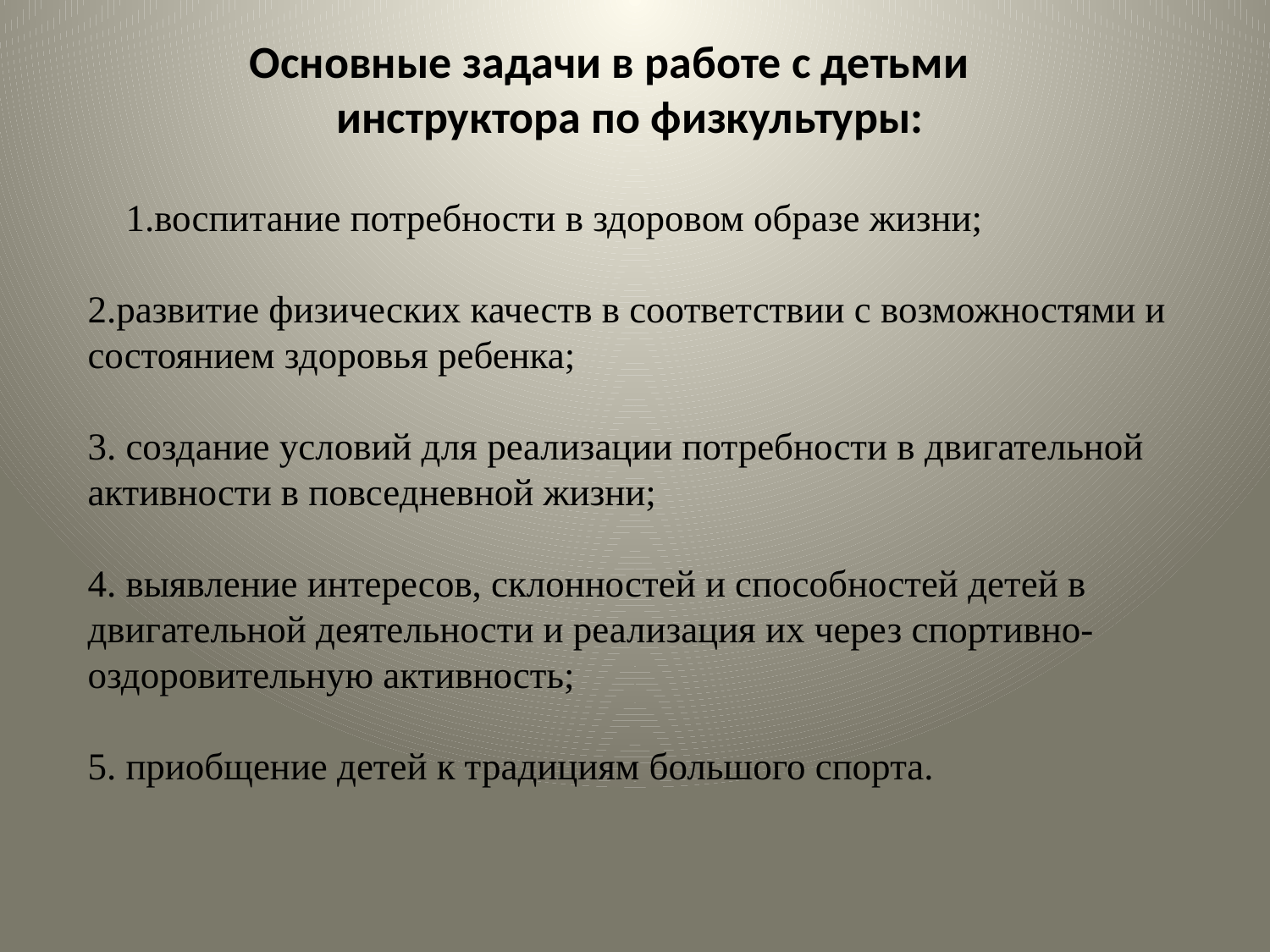

Основные задачи в работе с детьми инструктора по физкультуры:
# 1.воспитание потребности в здоровом образе жизни; 2.развитие физических качеств в соответствии с возможностями и состоянием здоровья ребенка; 3. создание условий для реализации потребности в двигательной активности в повседневной жизни; 4. выявление интересов, склонностей и способностей детей в двигательной деятельности и реализация их через спортивно-оздоровительную активность; 5. приобщение детей к традициям большого спорта.